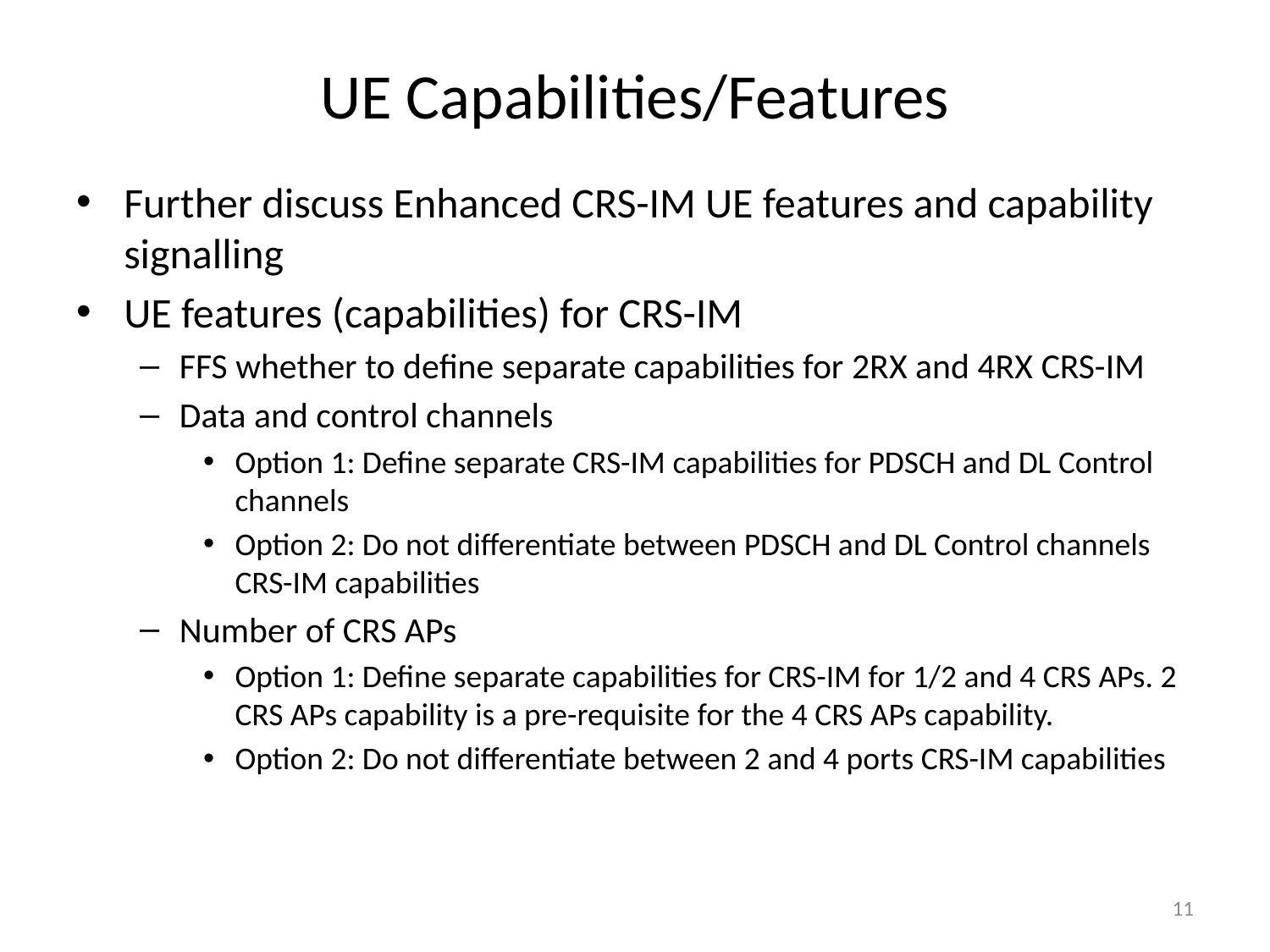

# UE Capabilities/Features
Further discuss Enhanced CRS-IM UE features and capability signalling
UE features (capabilities) for CRS-IM
FFS whether to define separate capabilities for 2RX and 4RX CRS-IM
Data and control channels
Option 1: Define separate CRS-IM capabilities for PDSCH and DL Control channels
Option 2: Do not differentiate between PDSCH and DL Control channels CRS-IM capabilities
Number of CRS APs
Option 1: Define separate capabilities for CRS-IM for 1/2 and 4 CRS APs. 2 CRS APs capability is a pre-requisite for the 4 CRS APs capability.
Option 2: Do not differentiate between 2 and 4 ports CRS-IM capabilities

11